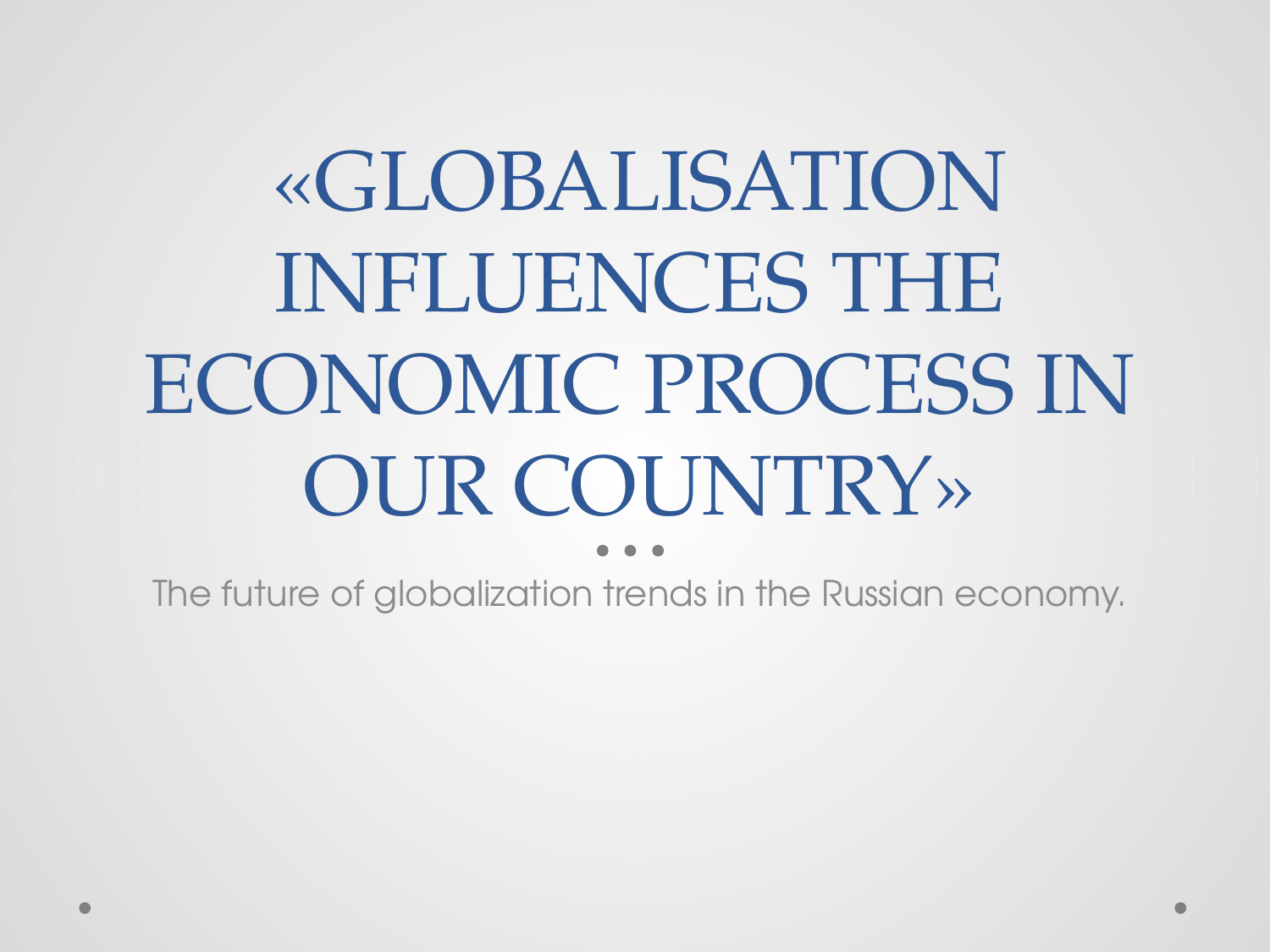

# «GLOBALISATION INFLUENCES THE ECONOMIC PROCESS IN OUR COUNTRY»
The future of globalization trends in the Russian economy.